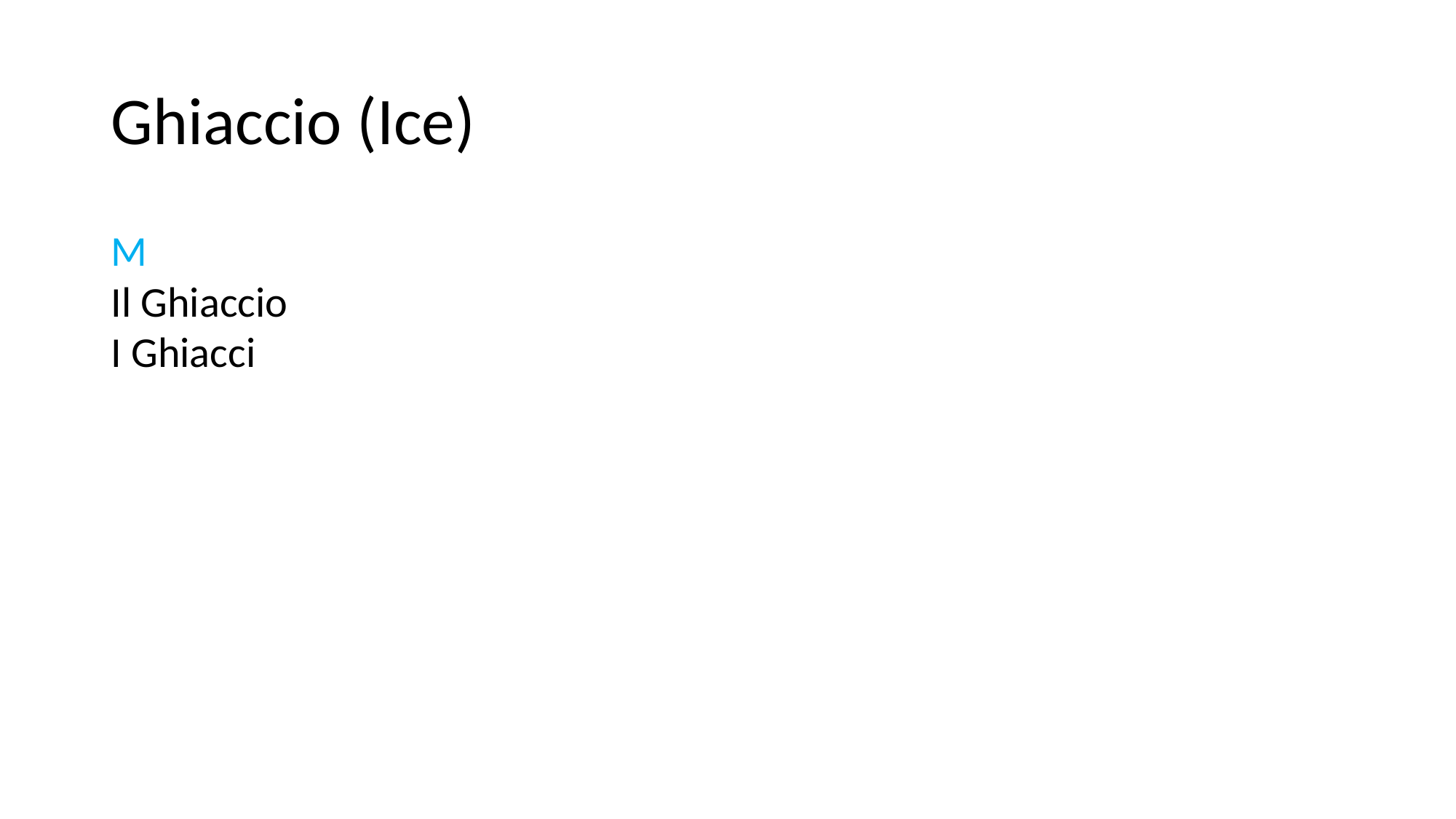

# Ghiaccio (Ice)
M
Il Ghiaccio
I Ghiacci